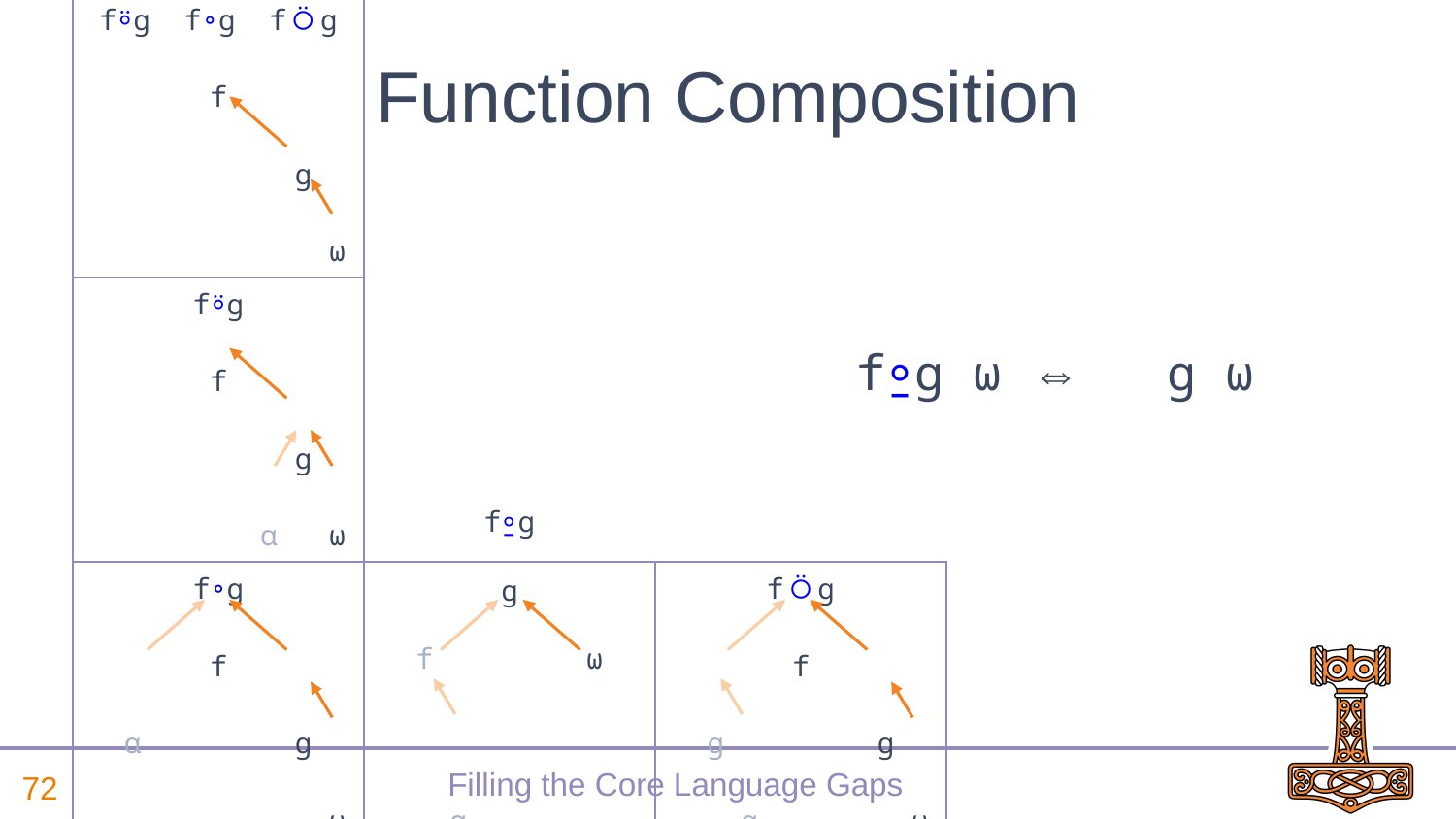

|  | g f g | g f g | g f g |
| --- | --- | --- | --- |
|  | f⍤g f∘g f⍥g f g g ⍺ ⍵ ⍺ ⍵ |  |  |
|  | f⍤g f g g ⍺ ⍵ ⍺ ⍵ |  |  |
|  | f∘g f ⍺ g ⍺ ⍵ ⍺ ⍵ | ⍺ ⍺ ⍺ ⍵ | f⍥g f g g ⍺ ⍺ ⍺ ⍵ |
Function Composition
f⍛g ⍵ ⇔   g ⍵
 f g
 ⍛
     g

f         ⍵